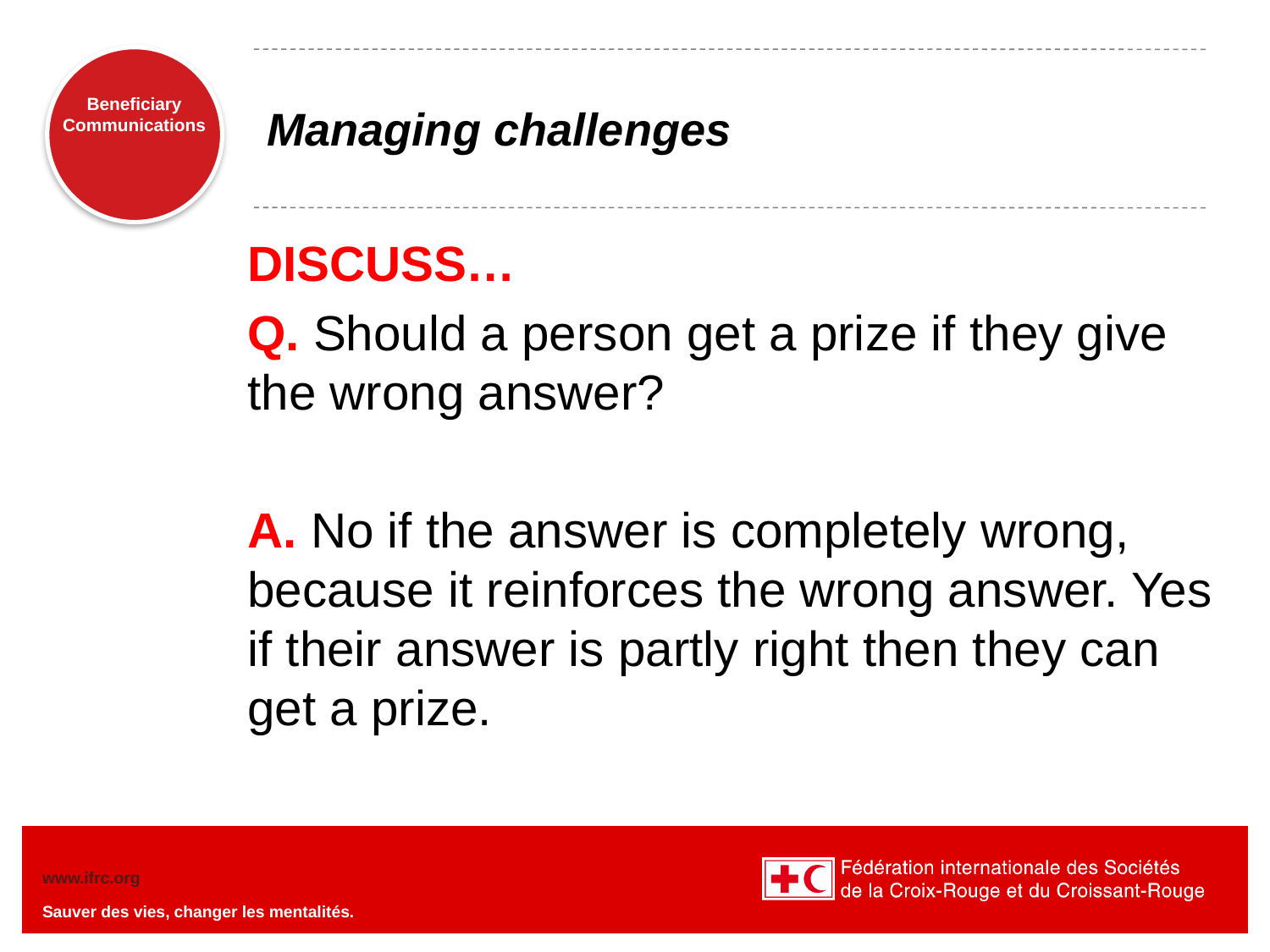

# Managing challenges
DISCUSS…
Q. Should a person get a prize if they give the wrong answer?

A. No if the answer is completely wrong, because it reinforces the wrong answer. Yes if their answer is partly right then they can get a prize.